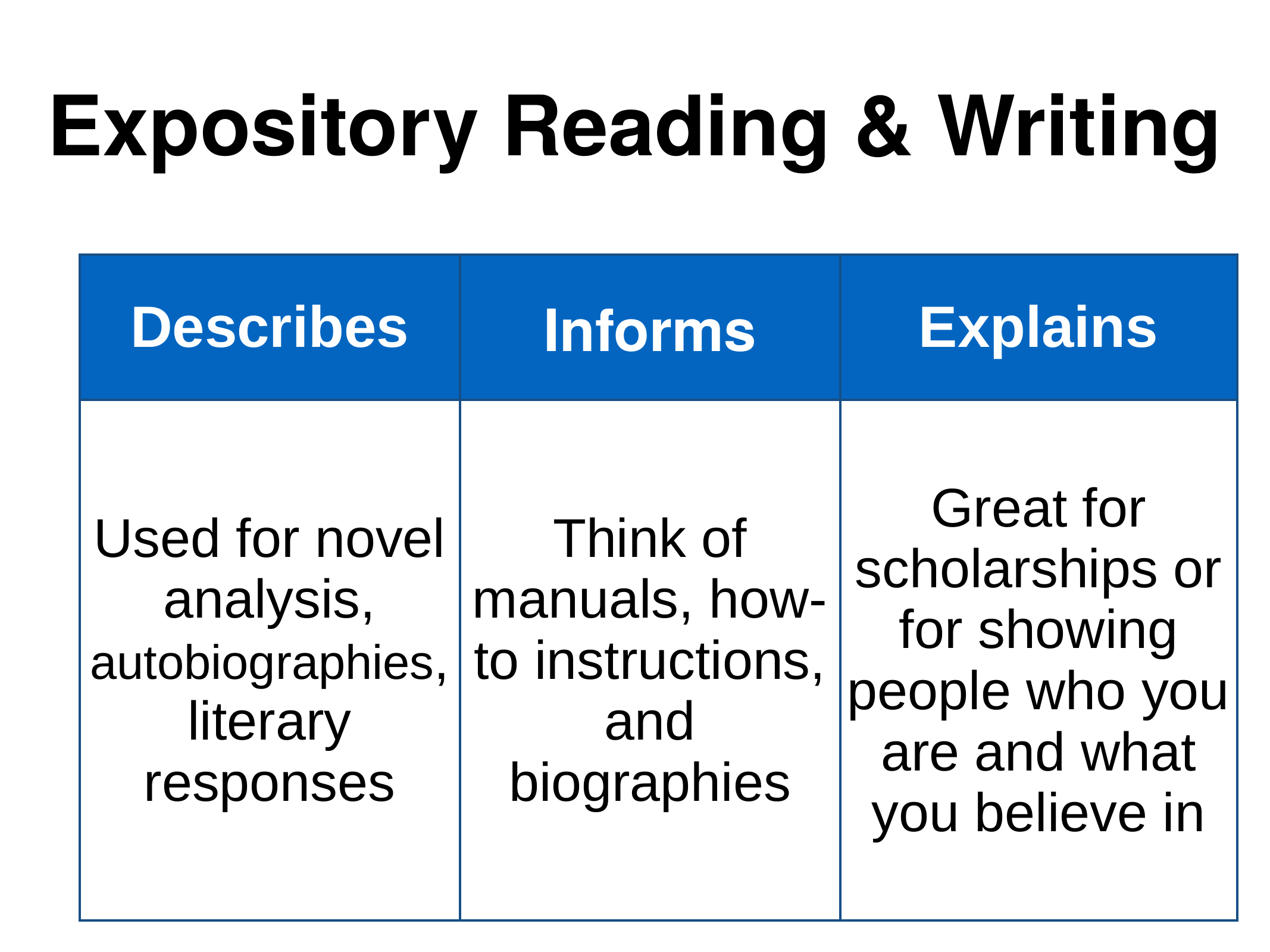

# Expository Reading & Writing
| Describes | Informs | Explains |
| --- | --- | --- |
| Used for novel analysis, autobiographies, literary responses | Think of manuals, how-to instructions, and biographies | Great for scholarships or for showing people who you are and what you believe in |